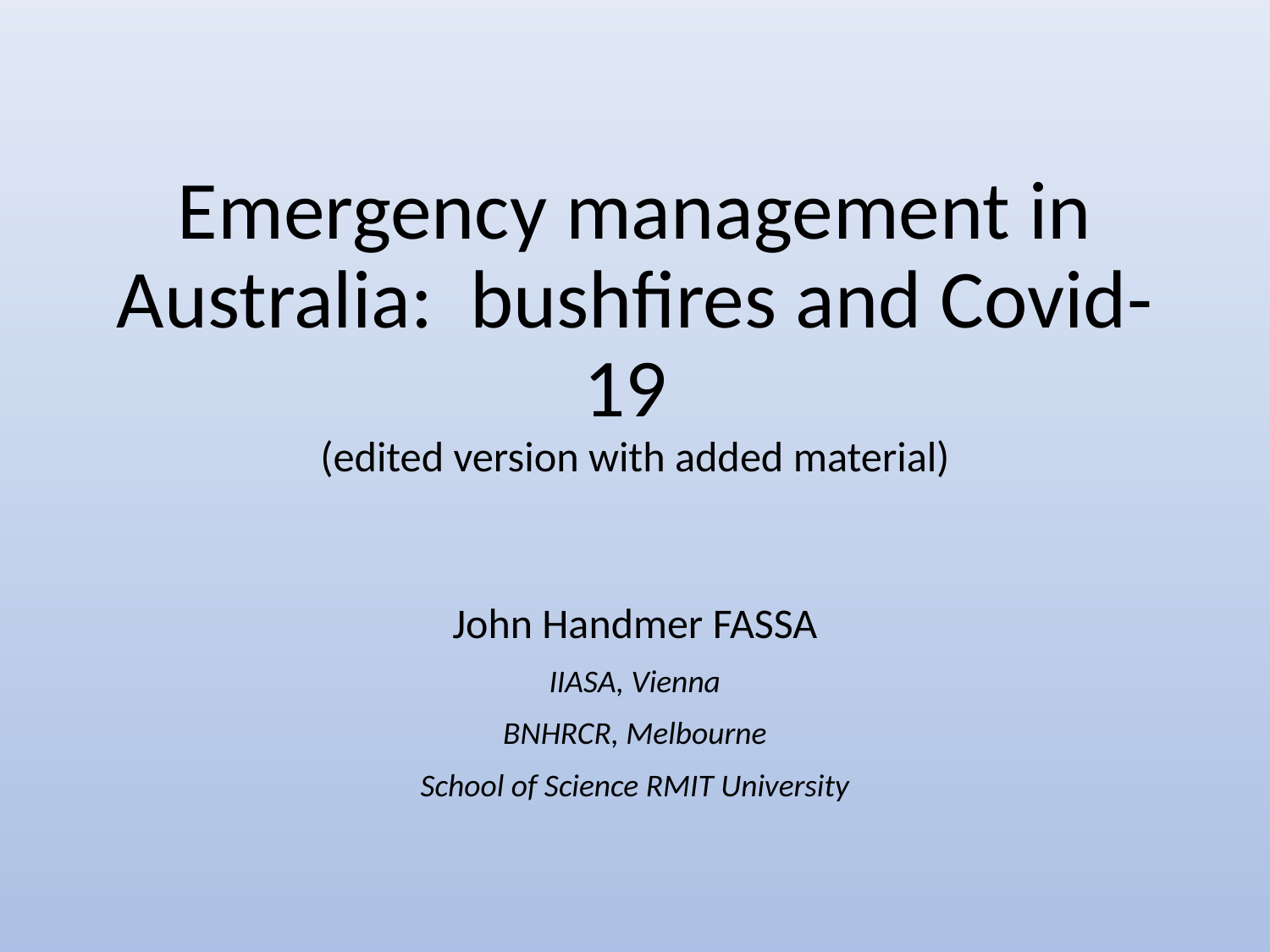

# Emergency management in Australia:  bushfires and Covid-19 (edited version with added material)
John Handmer FASSA
IIASA, Vienna
BNHRCR, Melbourne
School of Science RMIT University